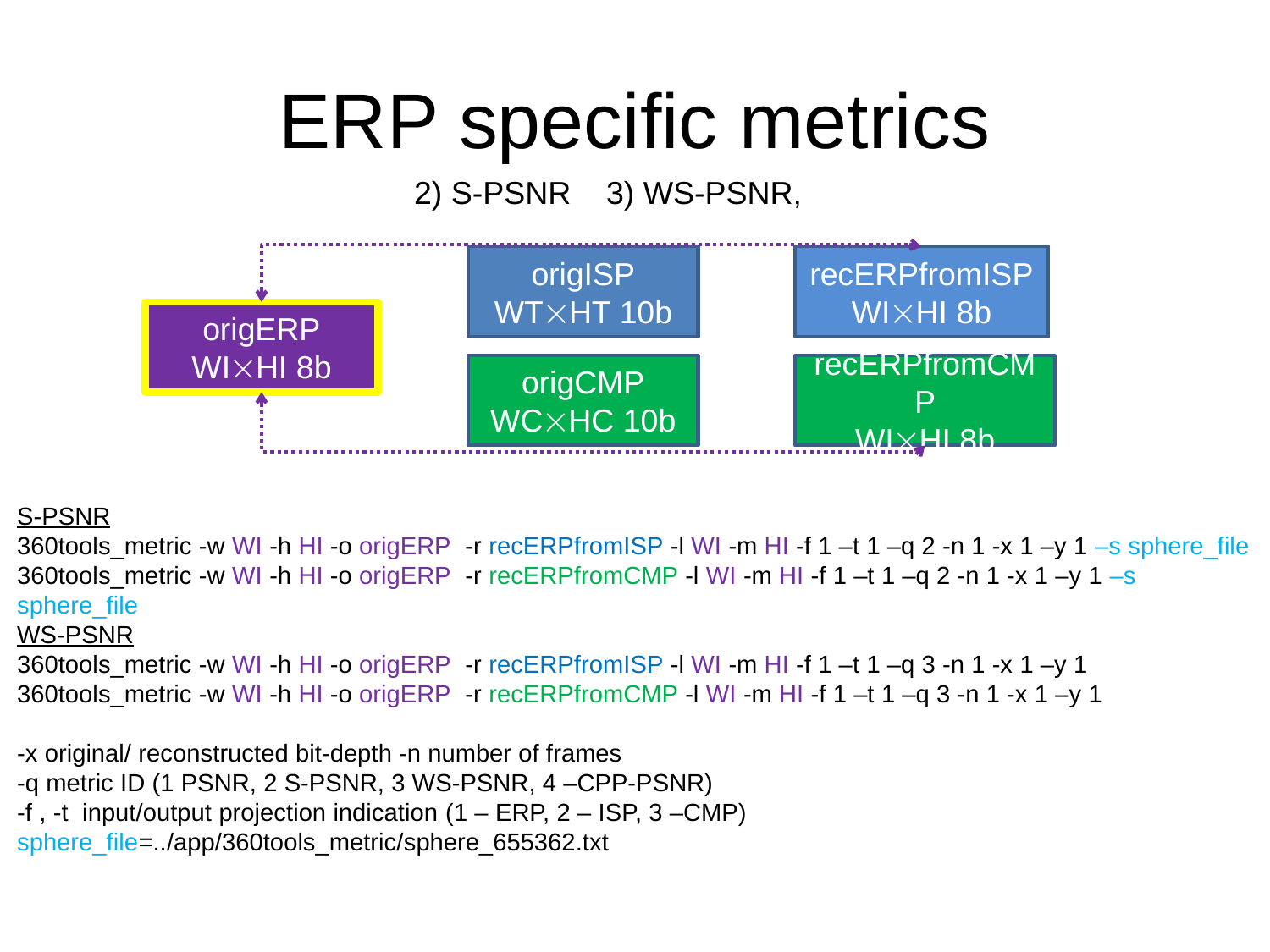

# ERP specific metrics
2) S-PSNR    3) WS-PSNR,
origISP
WT×HT 10b
recERPfromISP
WI×HI 8b
origERP
WI×HI 8b
origCMP
WC×HC 10b
recERPfromCMP
WI×HI 8b
S-PSNR
360tools_metric -w WI -h HI -o origERP  -r recERPfromISP -l WI -m HI -f 1 –t 1 –q 2 -n 1 -x 1 –y 1 –s sphere_file
360tools_metric -w WI -h HI -o origERP  -r recERPfromCMP -l WI -m HI -f 1 –t 1 –q 2 -n 1 -x 1 –y 1 –s sphere_file
WS-PSNR
360tools_metric -w WI -h HI -o origERP  -r recERPfromISP -l WI -m HI -f 1 –t 1 –q 3 -n 1 -x 1 –y 1
360tools_metric -w WI -h HI -o origERP  -r recERPfromCMP -l WI -m HI -f 1 –t 1 –q 3 -n 1 -x 1 –y 1

-x original/ reconstructed bit-depth -n number of frames
-q metric ID (1 PSNR, 2 S-PSNR, 3 WS-PSNR, 4 –CPP-PSNR)
-f , -t  input/output projection indication (1 – ERP, 2 – ISP, 3 –CMP)
sphere_file=../app/360tools_metric/sphere_655362.txt